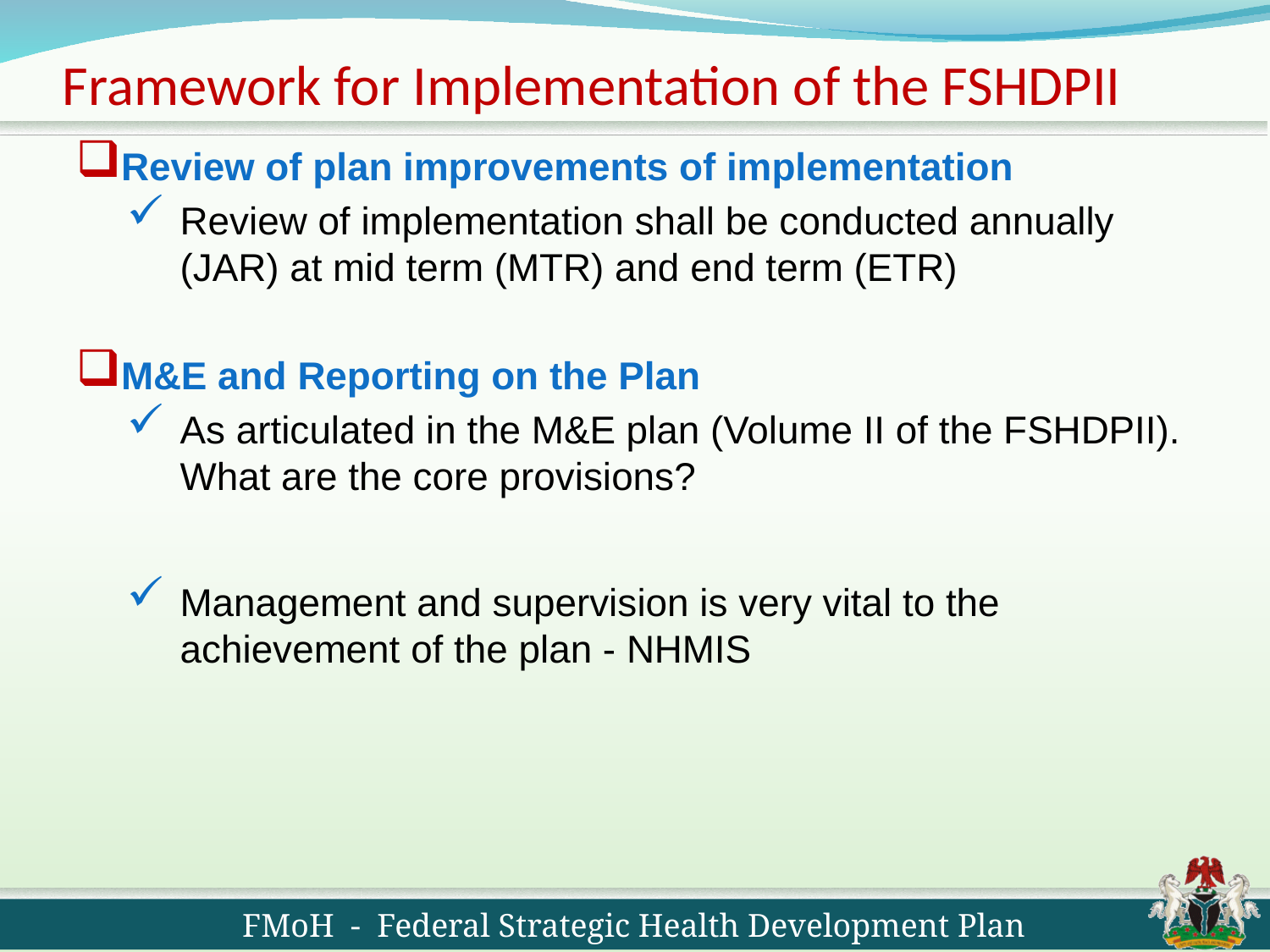

# Framework for Implementation of the FSHDPII
Review of plan improvements of implementation
Review of implementation shall be conducted annually (JAR) at mid term (MTR) and end term (ETR)

M&E and Reporting on the Plan
As articulated in the M&E plan (Volume II of the FSHDPII). What are the core provisions?

Management and supervision is very vital to the achievement of the plan - NHMIS